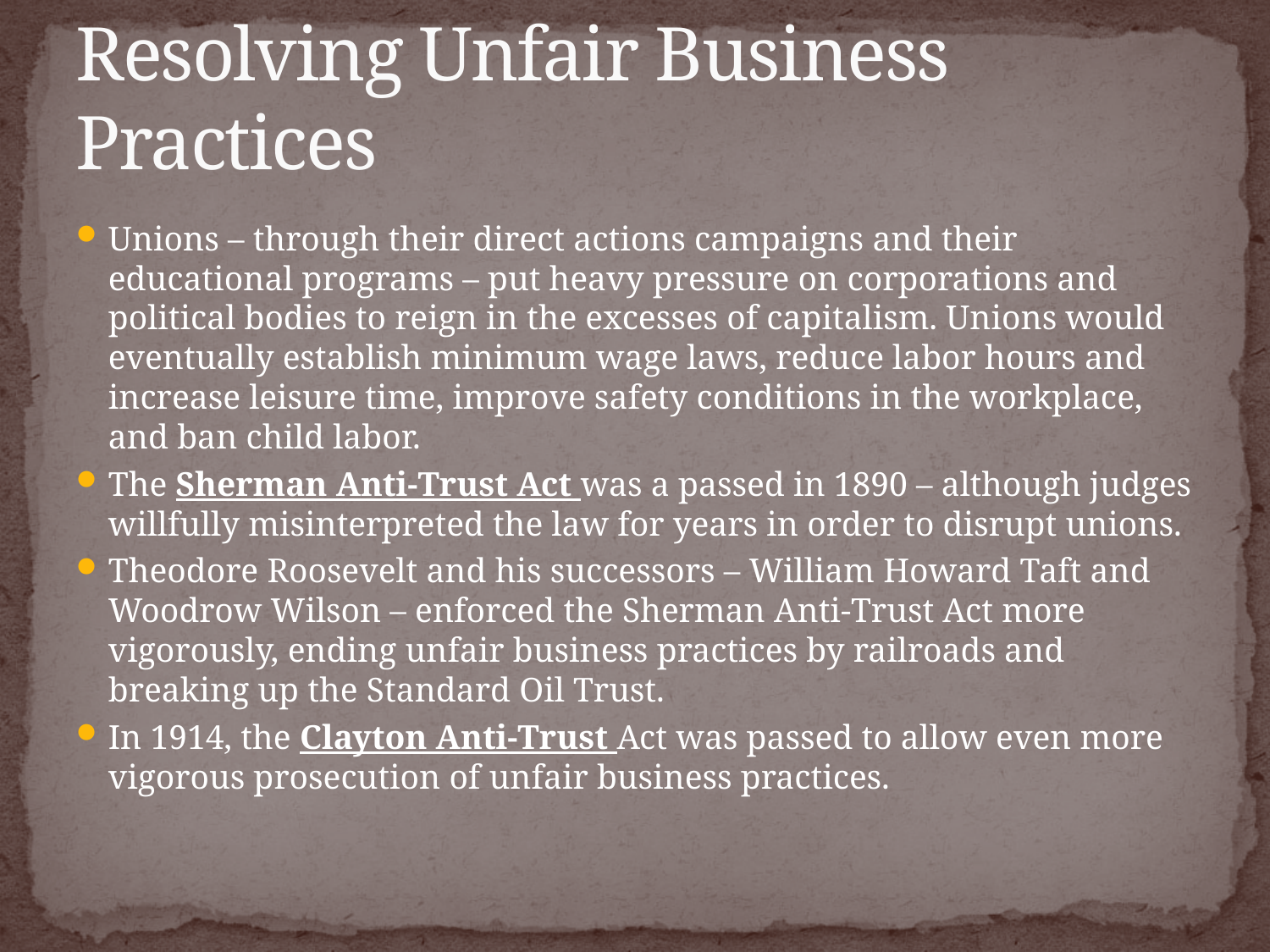

# Resolving Unfair Business Practices
Unions – through their direct actions campaigns and their educational programs – put heavy pressure on corporations and political bodies to reign in the excesses of capitalism. Unions would eventually establish minimum wage laws, reduce labor hours and increase leisure time, improve safety conditions in the workplace, and ban child labor.
The Sherman Anti-Trust Act was a passed in 1890 – although judges willfully misinterpreted the law for years in order to disrupt unions.
Theodore Roosevelt and his successors – William Howard Taft and Woodrow Wilson – enforced the Sherman Anti-Trust Act more vigorously, ending unfair business practices by railroads and breaking up the Standard Oil Trust.
In 1914, the Clayton Anti-Trust Act was passed to allow even more vigorous prosecution of unfair business practices.